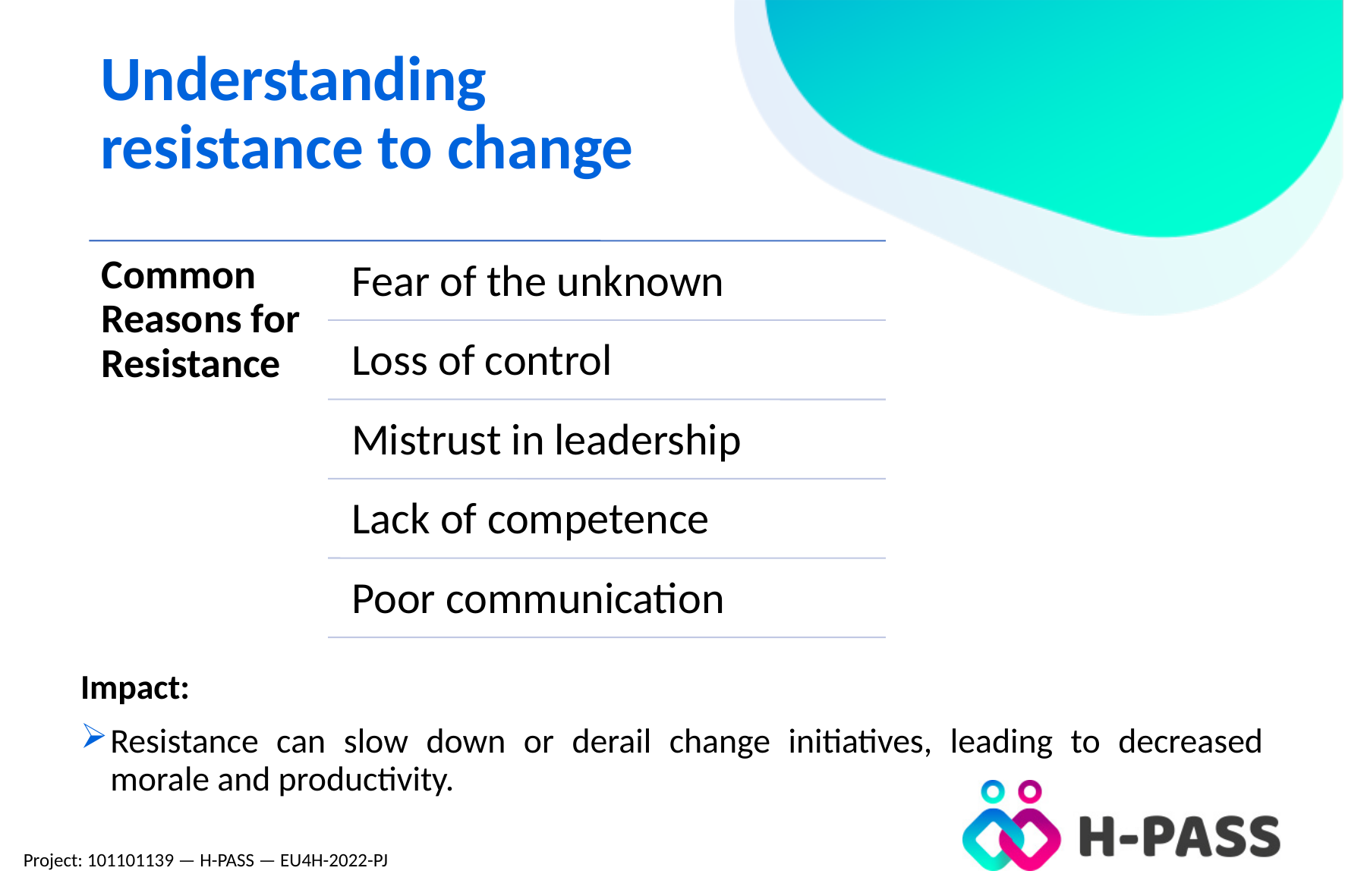

Understanding resistance to change
Common Reasons for Resistance
Fear of the unknown
Loss of control
Mistrust in leadership
Lack of competence
Poor communication
Impact:
Resistance can slow down or derail change initiatives, leading to decreased morale and productivity.

Project: 101101139 — H-PASS — EU4H-2022-PJ